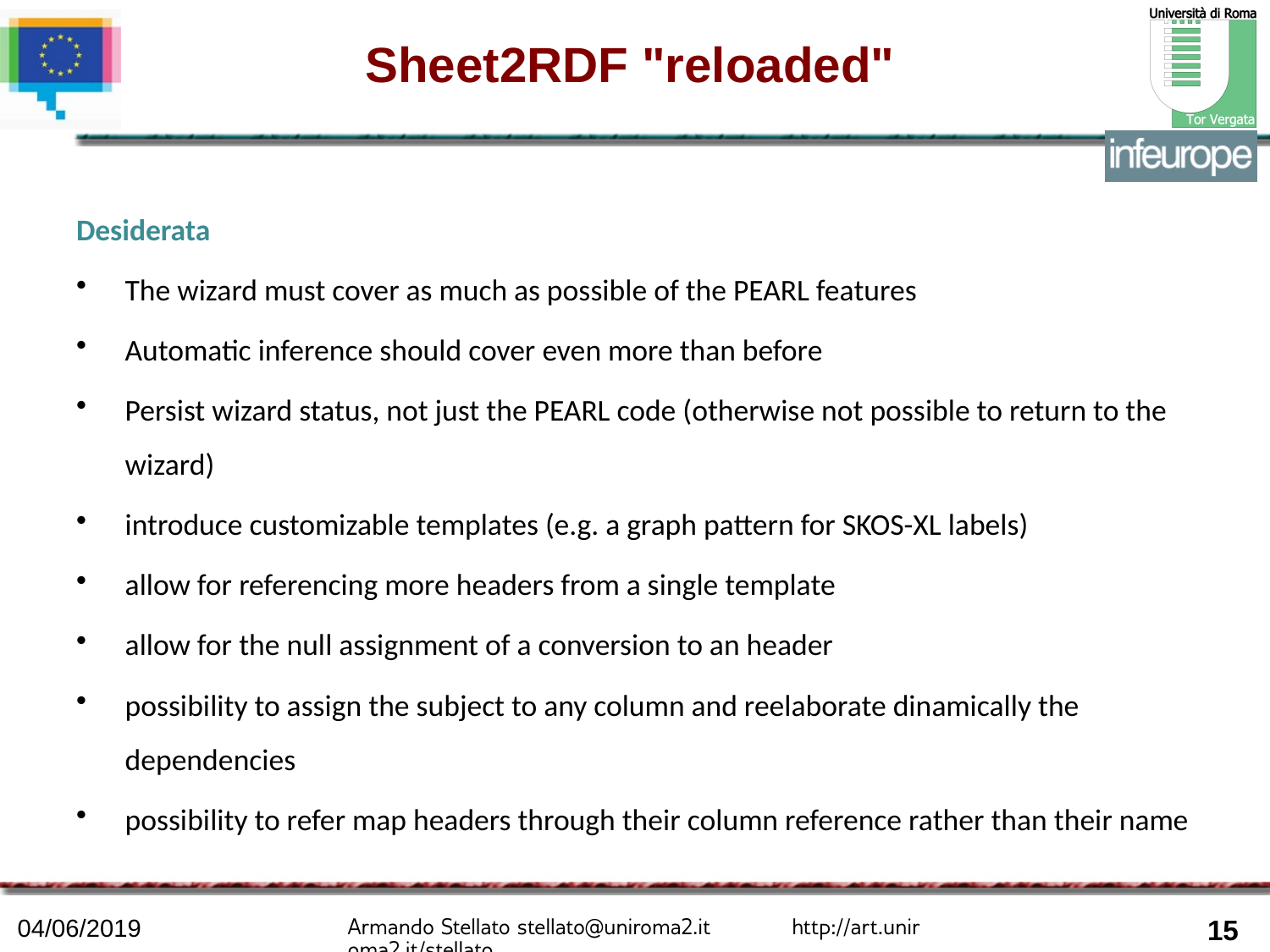

# Sheet2RDF "reloaded"
Desiderata
The wizard must cover as much as possible of the PEARL features
Automatic inference should cover even more than before
Persist wizard status, not just the PEARL code (otherwise not possible to return to the wizard)
introduce customizable templates (e.g. a graph pattern for SKOS-XL labels)
allow for referencing more headers from a single template
allow for the null assignment of a conversion to an header
possibility to assign the subject to any column and reelaborate dinamically the dependencies
possibility to refer map headers through their column reference rather than their name

Armando Stellato stellato@uniroma2.it            http://art.uniroma2.it/stellato
04/06/2019
15